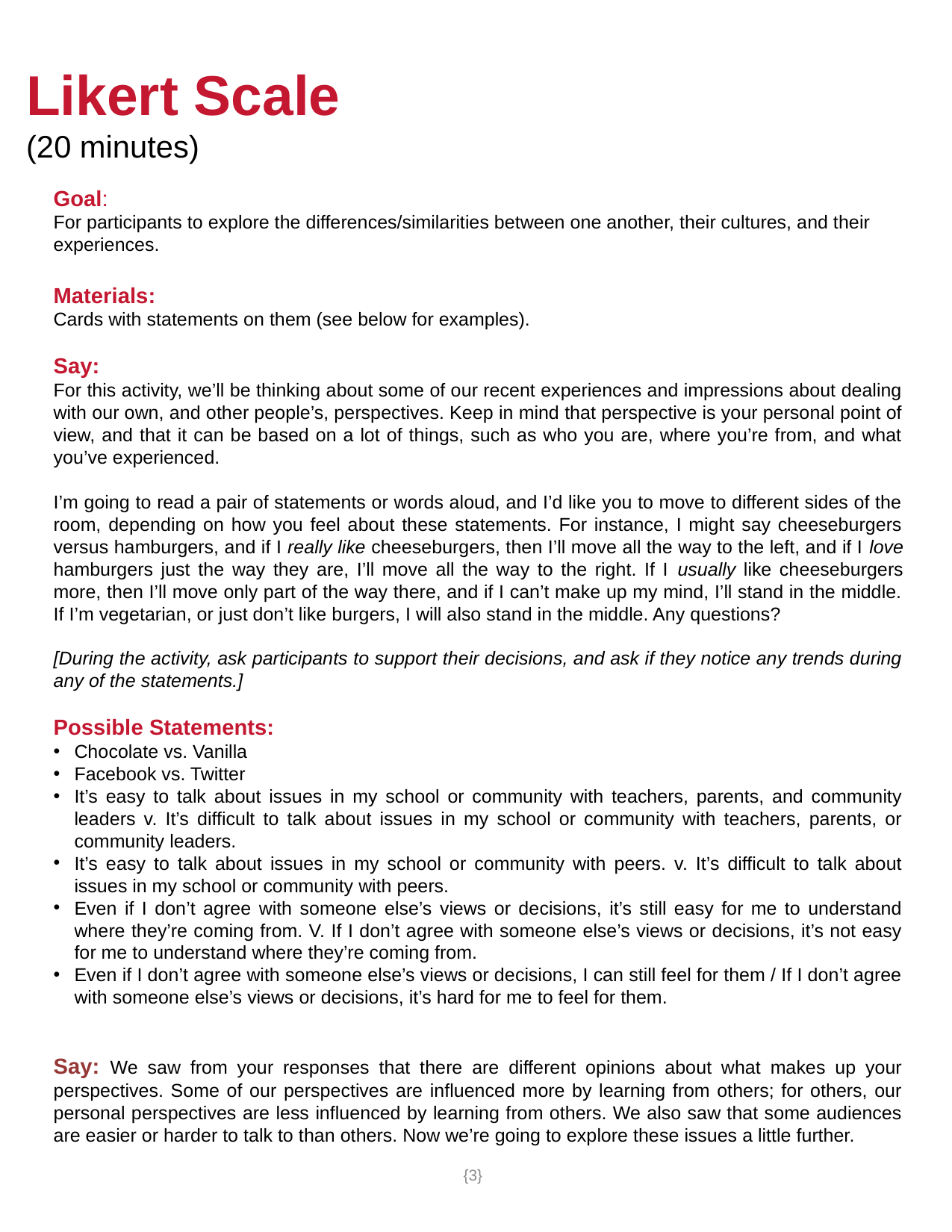

Likert Scale
(20 minutes)
Goal:
For participants to explore the differences/similarities between one another, their cultures, and their experiences.

Materials:
Cards with statements on them (see below for examples).

Say:
For this activity, we’ll be thinking about some of our recent experiences and impressions about dealing with our own, and other people’s, perspectives. Keep in mind that perspective is your personal point of view, and that it can be based on a lot of things, such as who you are, where you’re from, and what you’ve experienced.

I’m going to read a pair of statements or words aloud, and I’d like you to move to different sides of the room, depending on how you feel about these statements. For instance, I might say cheeseburgers versus hamburgers, and if I really like cheeseburgers, then I’ll move all the way to the left, and if I love hamburgers just the way they are, I’ll move all the way to the right. If I usually like cheeseburgers more, then I’ll move only part of the way there, and if I can’t make up my mind, I’ll stand in the middle. If I’m vegetarian, or just don’t like burgers, I will also stand in the middle. Any questions?

[During the activity, ask participants to support their decisions, and ask if they notice any trends during any of the statements.]

Possible Statements:
Chocolate vs. Vanilla
Facebook vs. Twitter
It’s easy to talk about issues in my school or community with teachers, parents, and community leaders v. It’s difficult to talk about issues in my school or community with teachers, parents, or community leaders.
It’s easy to talk about issues in my school or community with peers. v. It’s difficult to talk about issues in my school or community with peers.
Even if I don’t agree with someone else’s views or decisions, it’s still easy for me to understand where they’re coming from. V. If I don’t agree with someone else’s views or decisions, it’s not easy for me to understand where they’re coming from.
Even if I don’t agree with someone else’s views or decisions, I can still feel for them / If I don’t agree with someone else’s views or decisions, it’s hard for me to feel for them.

Say: We saw from your responses that there are different opinions about what makes up your perspectives. Some of our perspectives are influenced more by learning from others; for others, our personal perspectives are less influenced by learning from others. We also saw that some audiences are easier or harder to talk to than others. Now we’re going to explore these issues a little further.
{3}